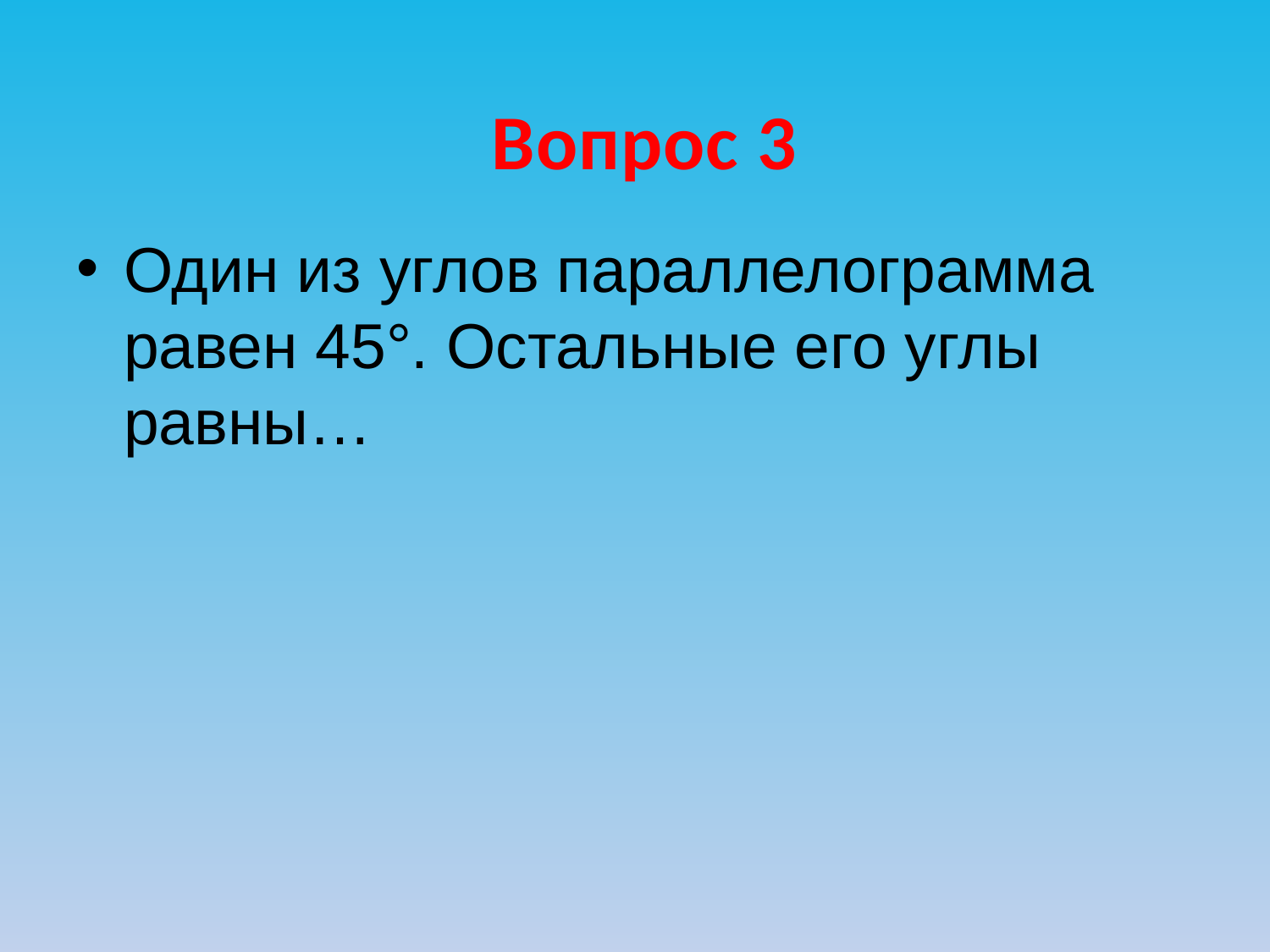

Вопрос 3
Один из углов параллелограмма равен 45°. Остальные его углы равны…